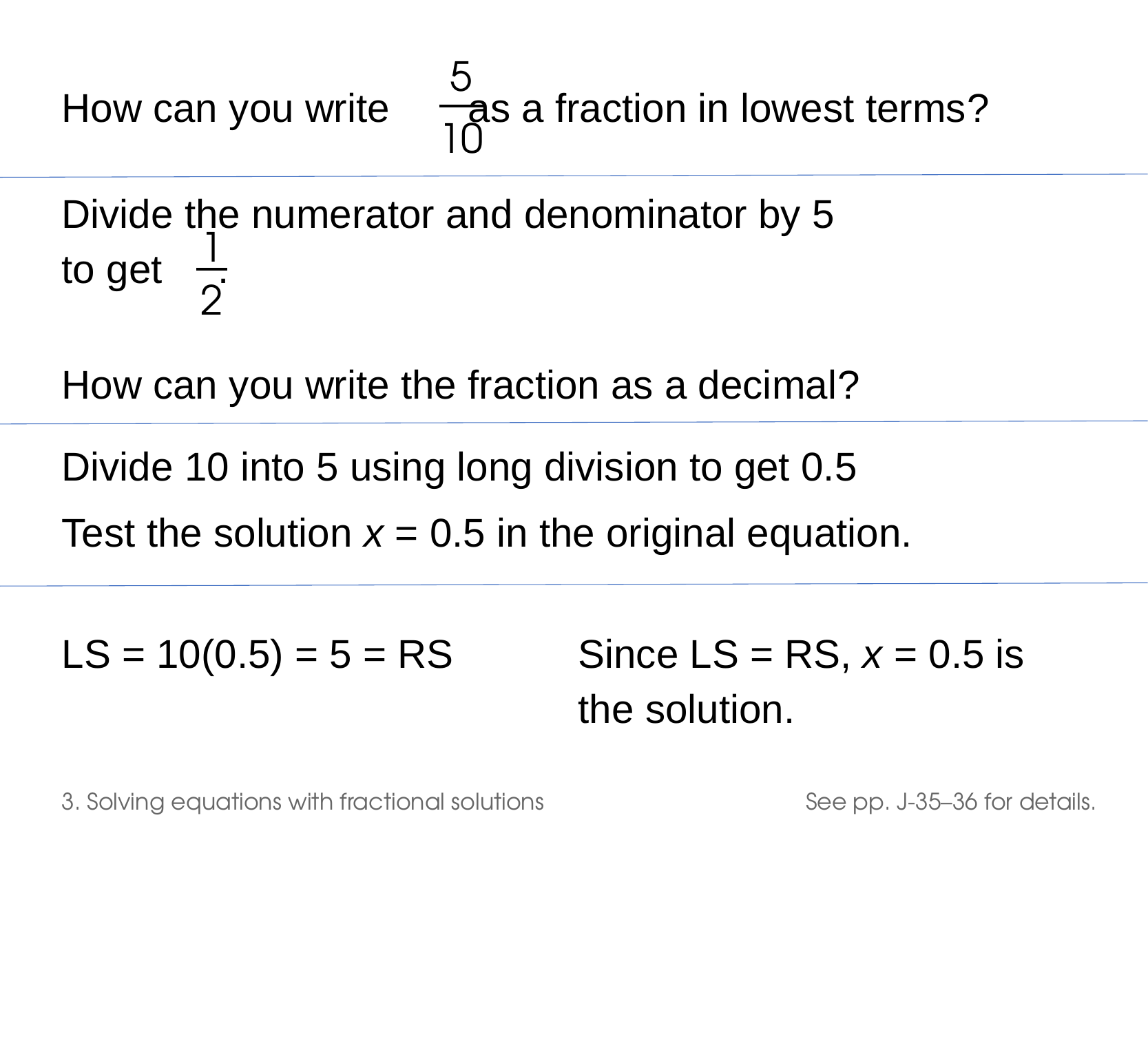

5
10
How can you write       as a fraction in lowest terms?
Divide the numerator and denominator by 5
​to get     .
1
2
How can you write the fraction as a decimal?
Divide 10 into 5 using long division to get 0.5
Test the solution x = 0.5 in the original equation.
LS = 10(0.5) = 5 = RS		Since LS = RS, x = 0.5 is					the solution.
3. Solving equations with fractional solutions
See pp. J-35–36 for details.